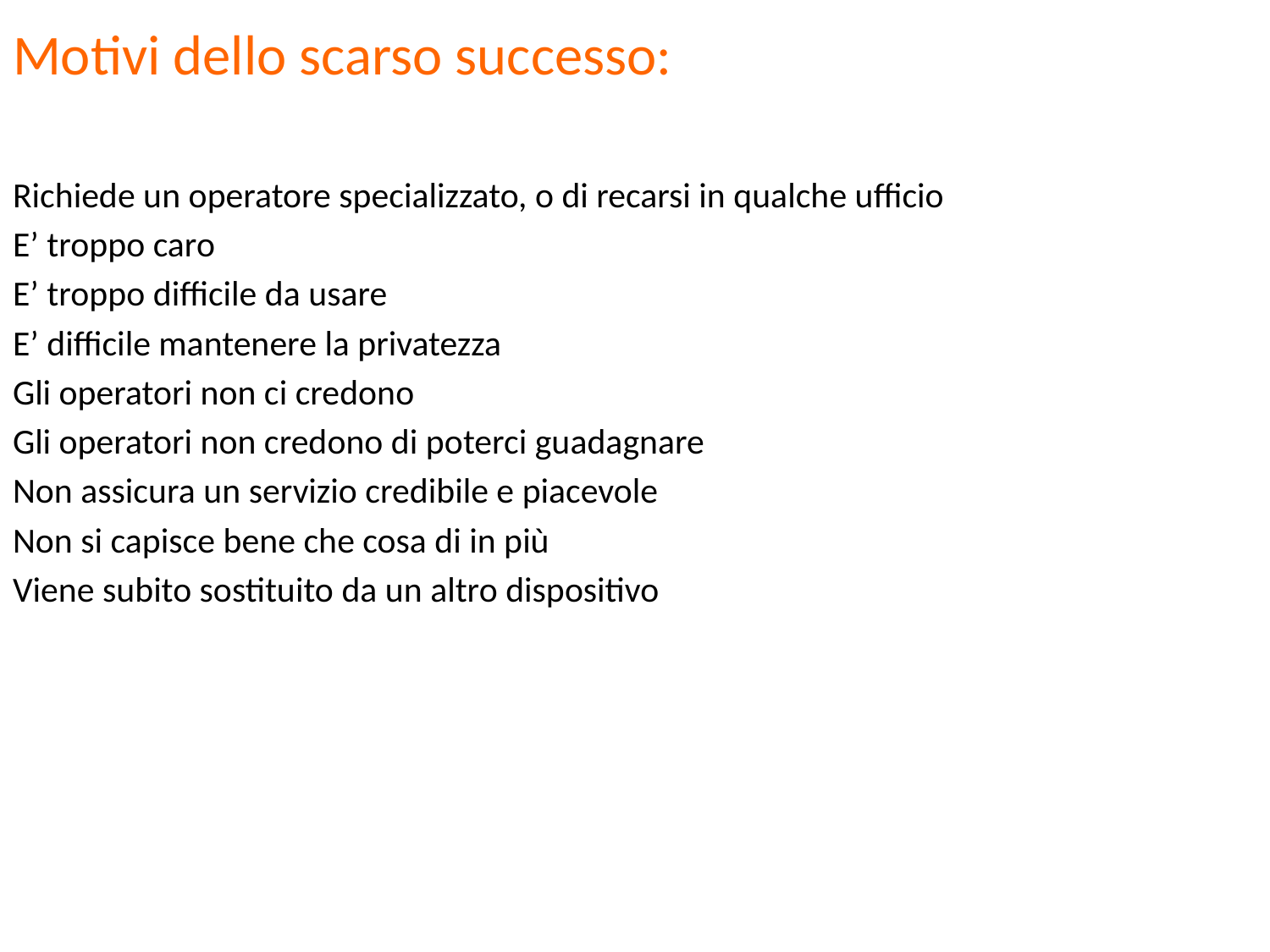

Motivi dello scarso successo:

Richiede un operatore specializzato, o di recarsi in qualche ufficio
E’ troppo caro
E’ troppo difficile da usare
E’ difficile mantenere la privatezza
Gli operatori non ci credono
Gli operatori non credono di poterci guadagnare
Non assicura un servizio credibile e piacevole
Non si capisce bene che cosa di in più
Viene subito sostituito da un altro dispositivo